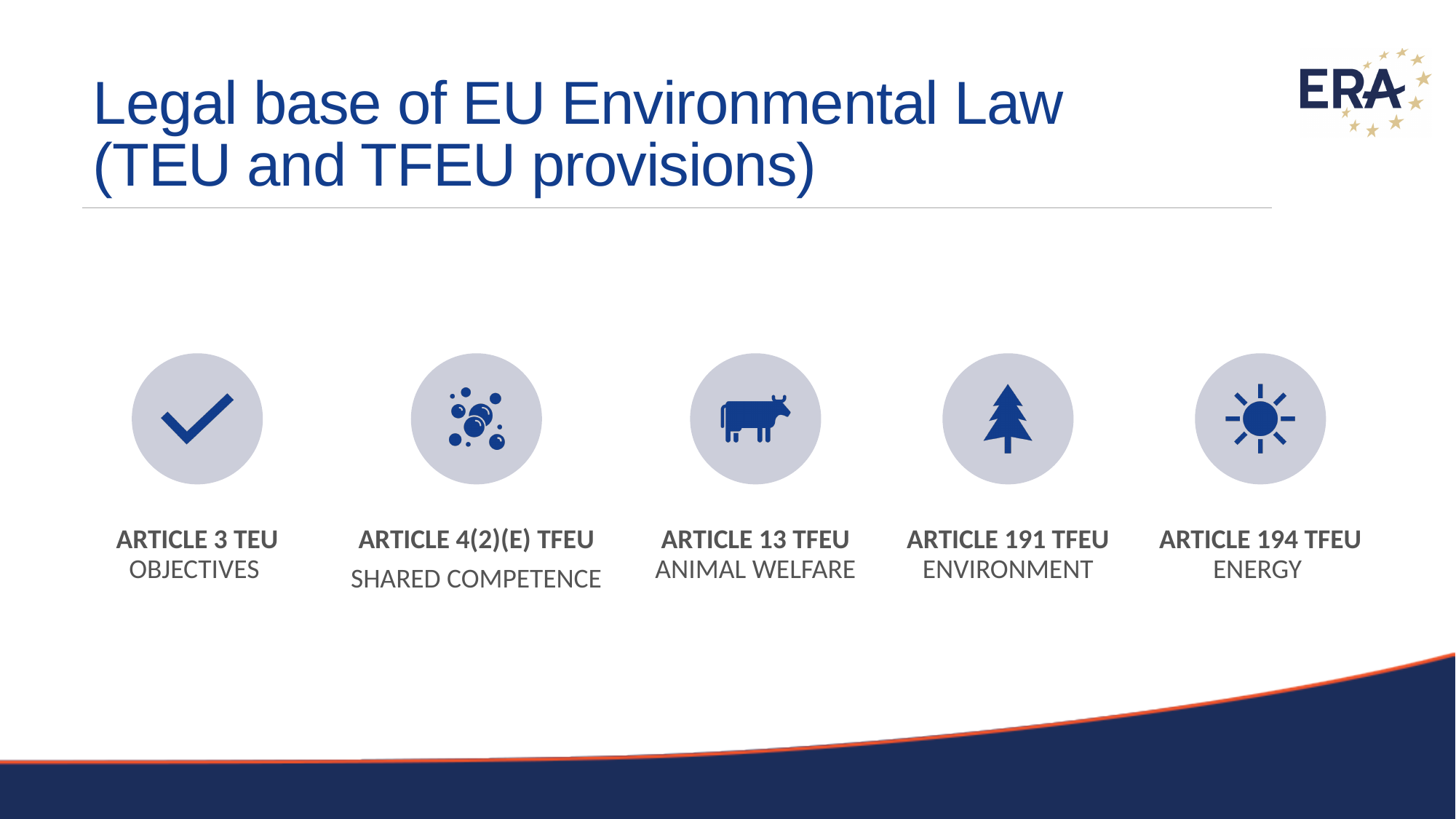

# Legal base of EU Environmental Law (TEU and TFEU provisions)
Article 3 TEU Objectives
Article 4(2)(e) TFEU
Shared competence
Article 13 TFEU Animal welfare
Article 191 TFEU Environment
Article 194 TFEU Energy